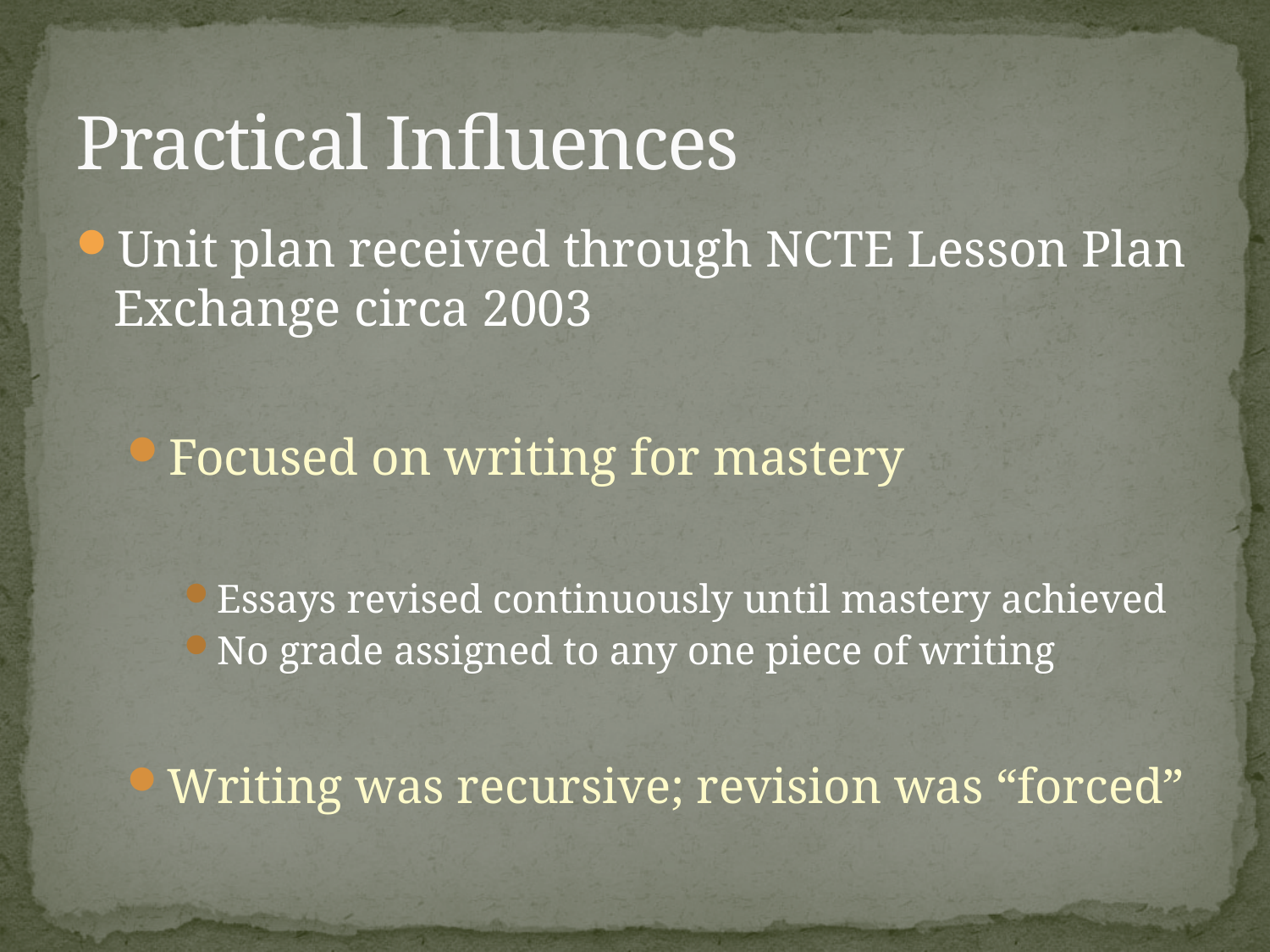

# Practical Influences
Unit plan received through NCTE Lesson Plan Exchange circa 2003

Focused on writing for mastery

Essays revised continuously until mastery achieved
No grade assigned to any one piece of writing

Writing was recursive; revision was “forced”